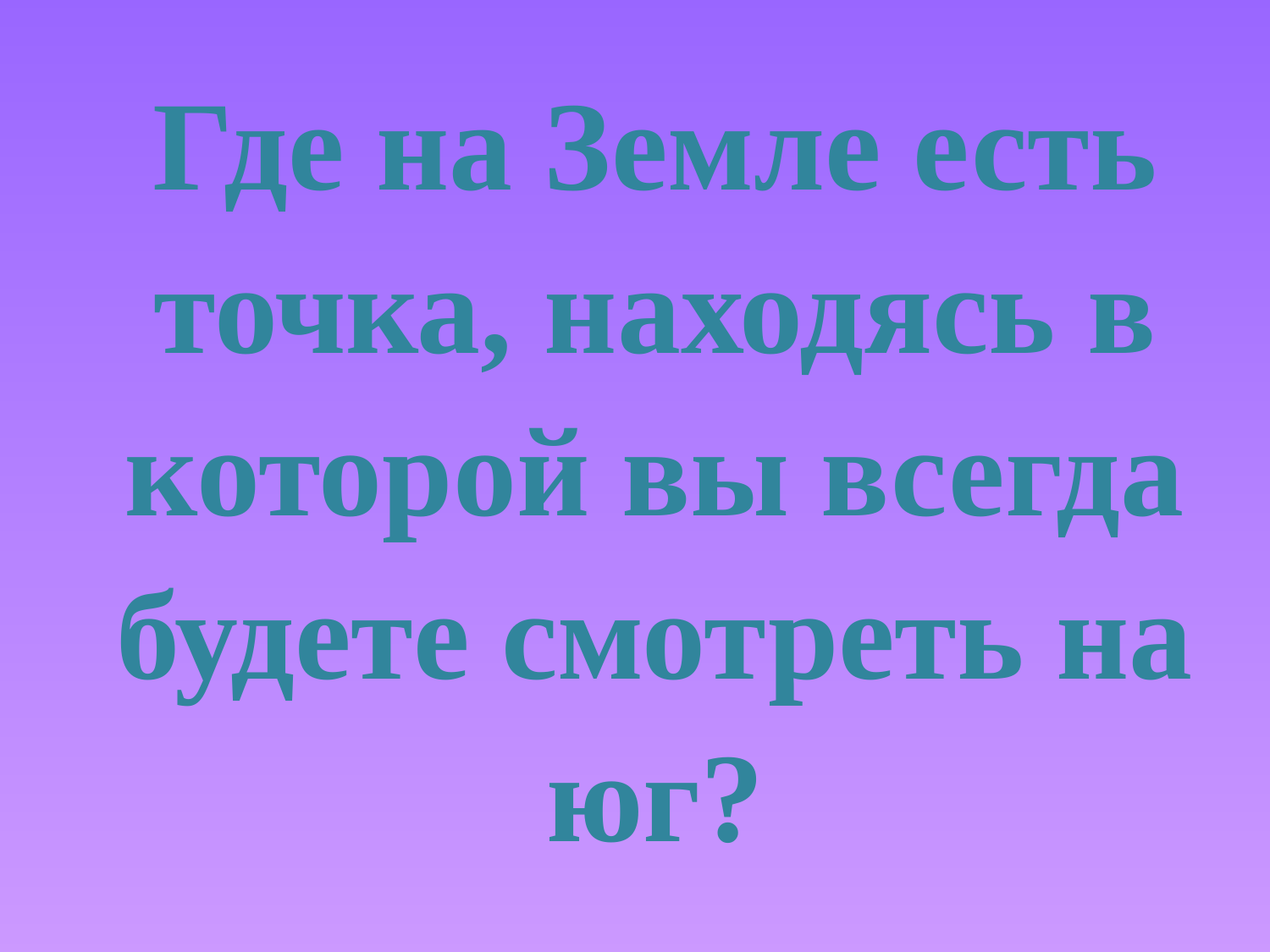

Где на Земле есть точ­ка, находясь в которой вы всегда будете смотреть на юг?